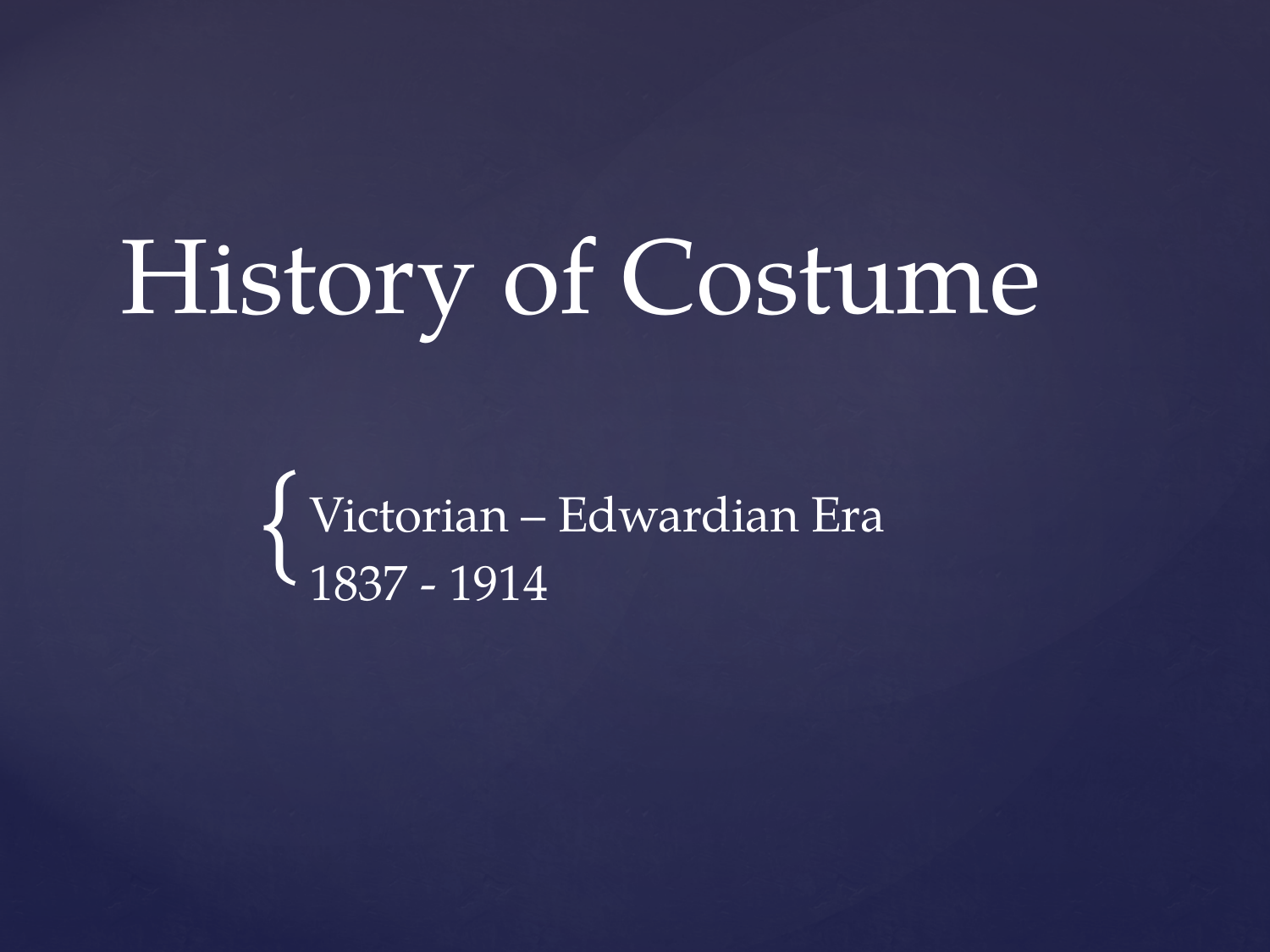

# History of Costume
Victorian – Edwardian Era
1837 - 1914